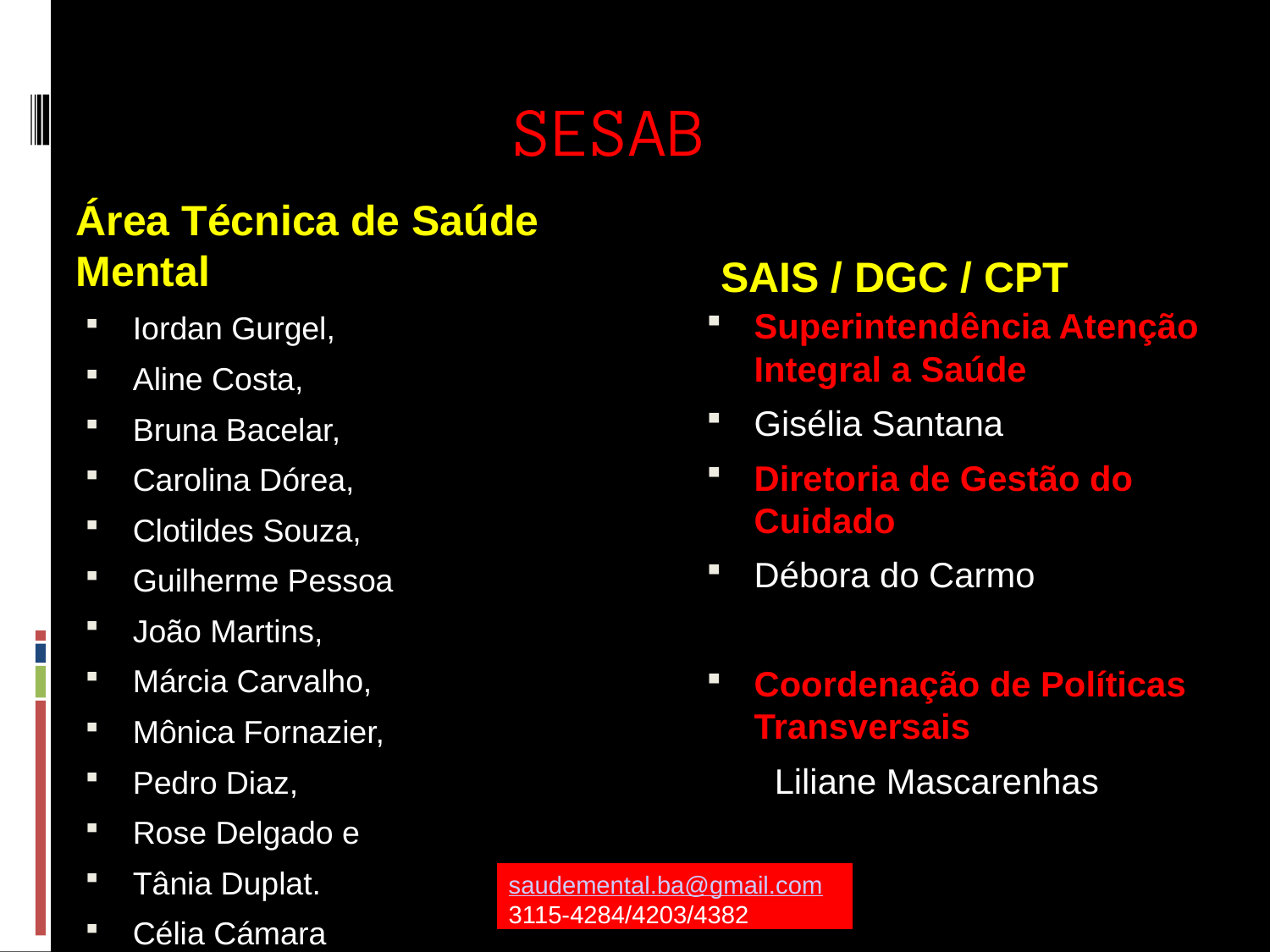

# SESAB
Área Técnica de Saúde Mental
SAIS / DGC / CPT
Superintendência Atenção Integral a Saúde
Gisélia Santana
Diretoria de Gestão do Cuidado
Débora do Carmo

Coordenação de Políticas Transversais
       Liliane Mascarenhas

Iordan Gurgel,
Aline Costa,
Bruna Bacelar,
Carolina Dórea,
Clotildes Souza,
Guilherme Pessoa
João Martins,
Márcia Carvalho,
Mônica Fornazier,
Pedro Diaz,
Rose Delgado e
Tânia Duplat.
Célia Cámara

saudemental.ba@gmail.com
3115-4284/4203/4382